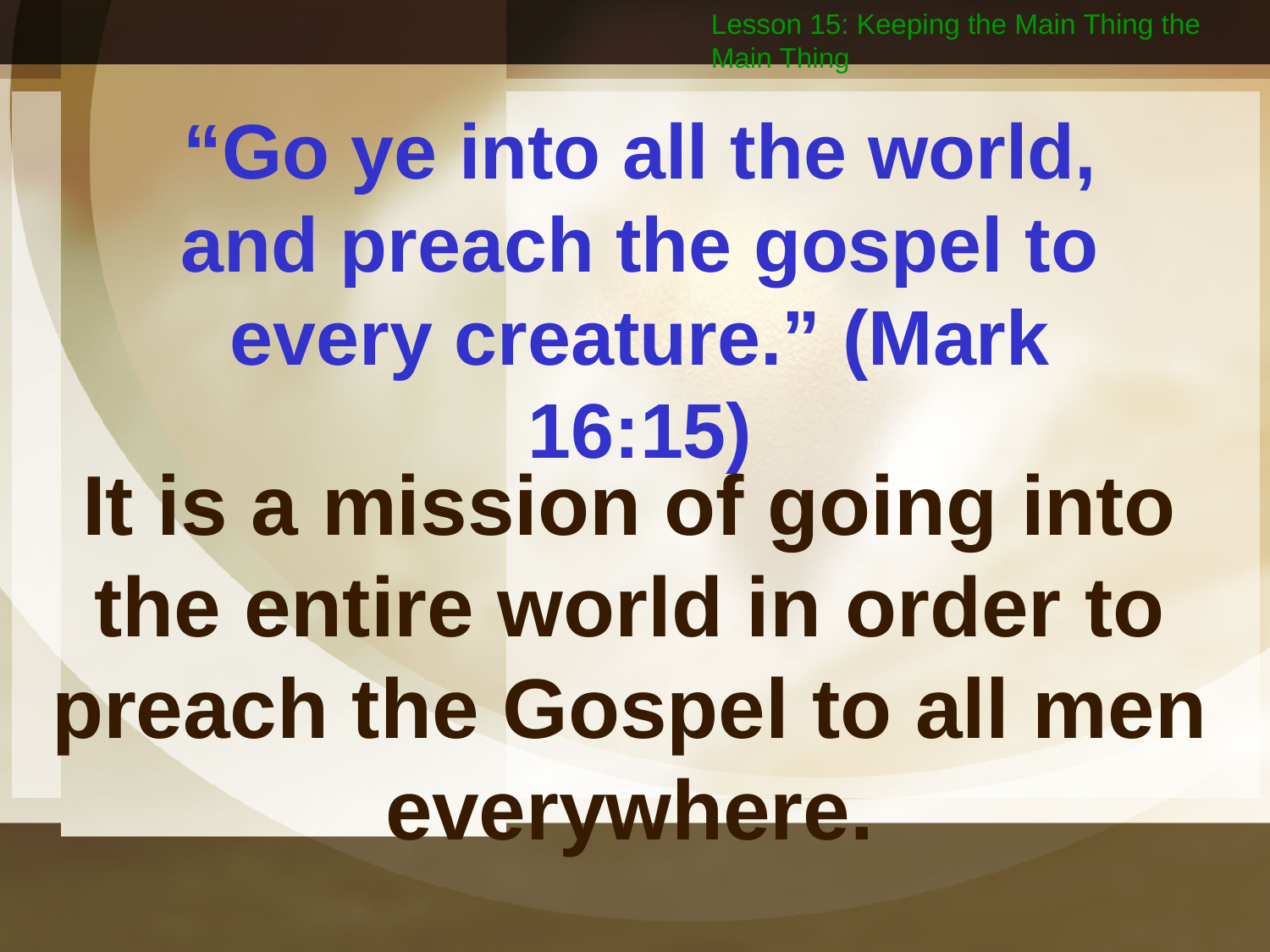

Lesson 15: Keeping the Main Thing the Main Thing
“Go ye into all the world, and preach the gospel to every creature.” (Mark 16:15)
It is a mission of going into the entire world in order to preach the Gospel to all men everywhere.